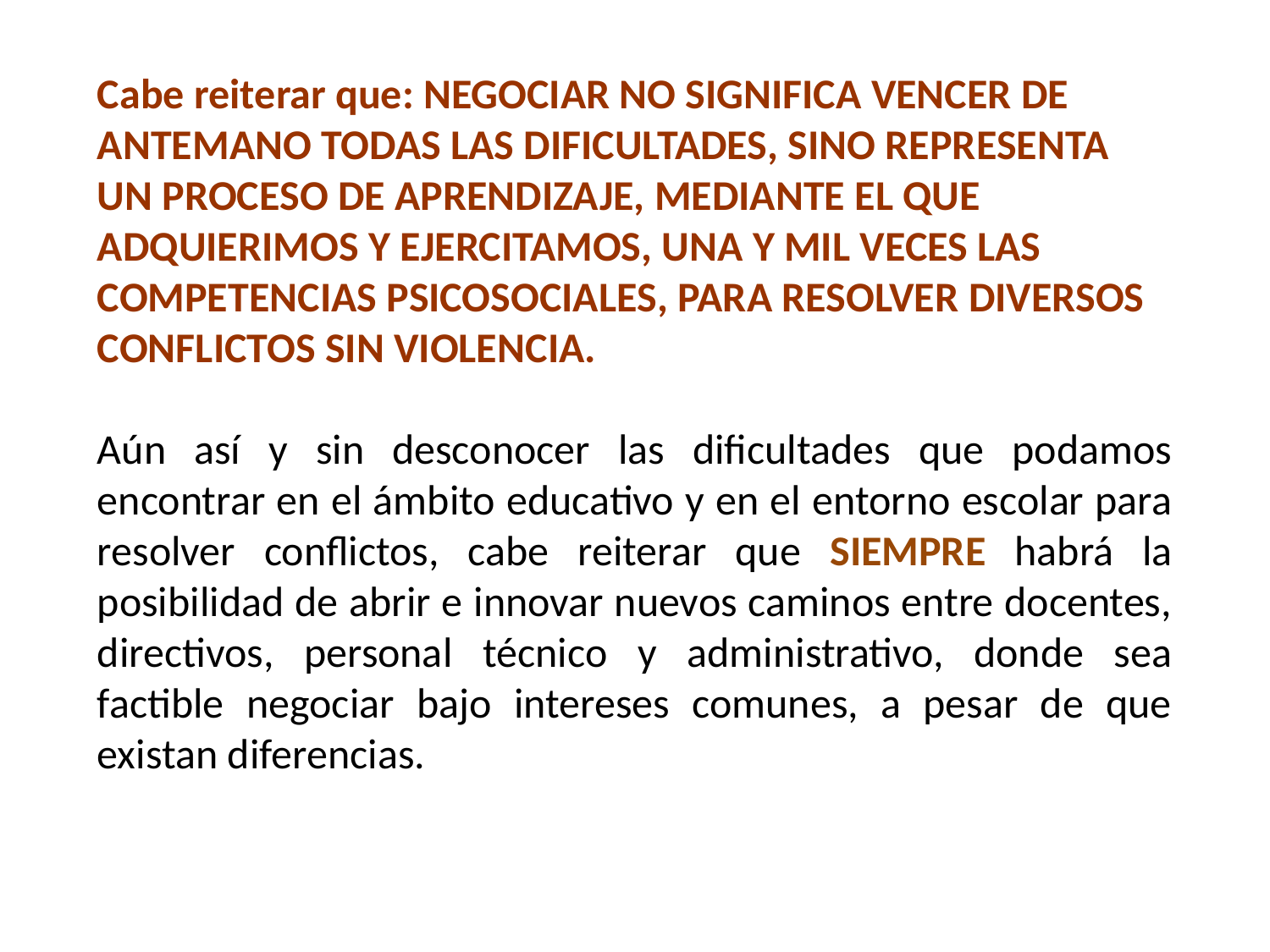

Cabe reiterar que: NEGOCIAR NO SIGNIFICA VENCER DE ANTEMANO TODAS LAS DIFICULTADES, SINO REPRESENTA UN PROCESO DE APRENDIZAJE, MEDIANTE EL QUE ADQUIERIMOS Y EJERCITAMOS, UNA Y MIL VECES LAS COMPETENCIAS PSICOSOCIALES, PARA RESOLVER DIVERSOS CONFLICTOS SIN VIOLENCIA.

Aún así y sin desconocer las dificultades que podamos encontrar en el ámbito educativo y en el entorno escolar para resolver conflictos, cabe reiterar que SIEMPRE habrá la posibilidad de abrir e innovar nuevos caminos entre docentes, directivos, personal técnico y administrativo, donde sea factible negociar bajo intereses comunes, a pesar de que existan diferencias.